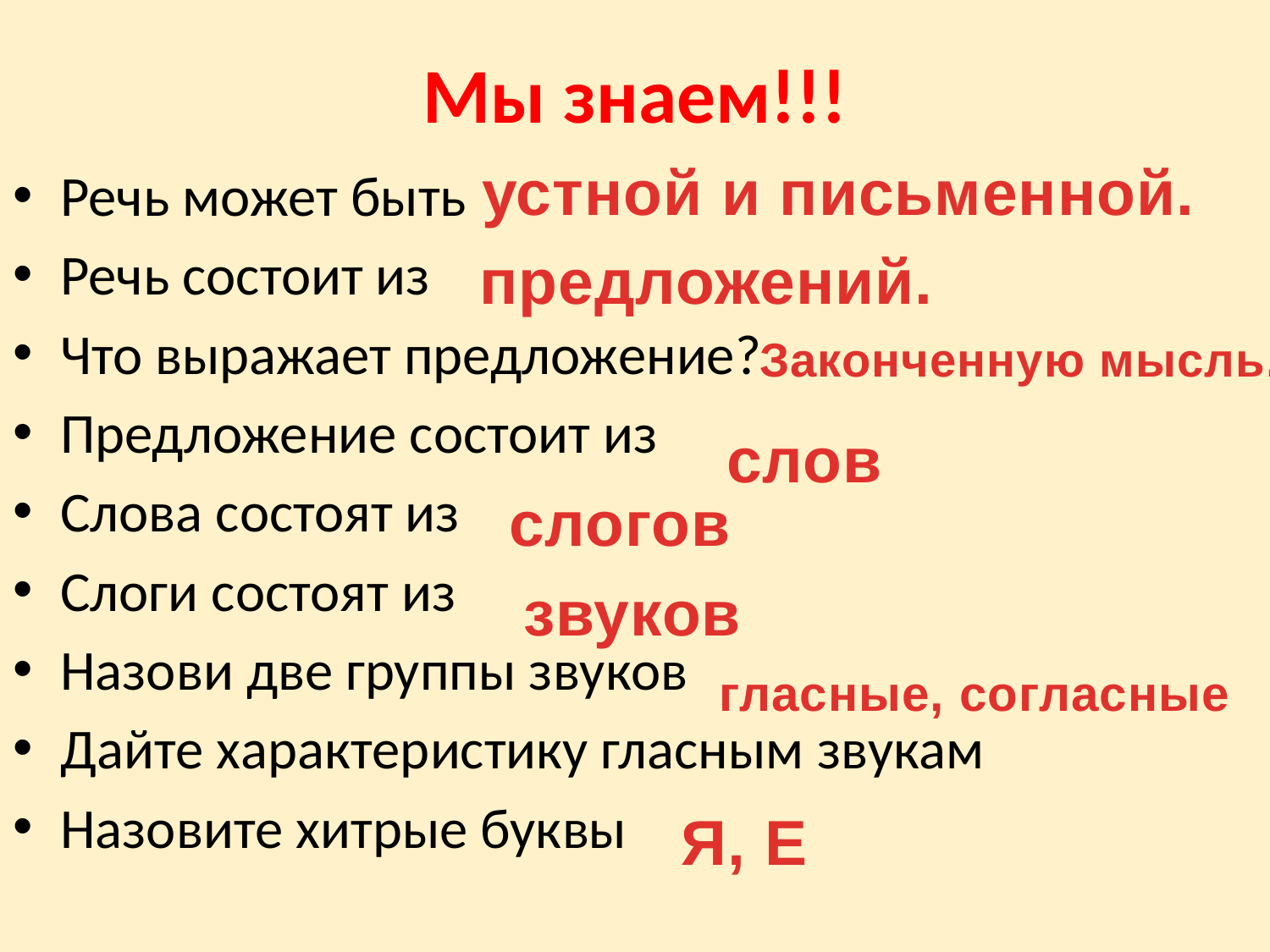

# Мы знаем!!!
устной и письменной.
Речь может быть
Речь состоит из
Что выражает предложение?
Предложение состоит из
Слова состоят из
Слоги состоят из
Назови две группы звуков
Дайте характеристику гласным звукам
Назовите хитрые буквы
предложений.
Законченную мысль.
слов
слогов
звуков
гласные, согласные
Я, Е